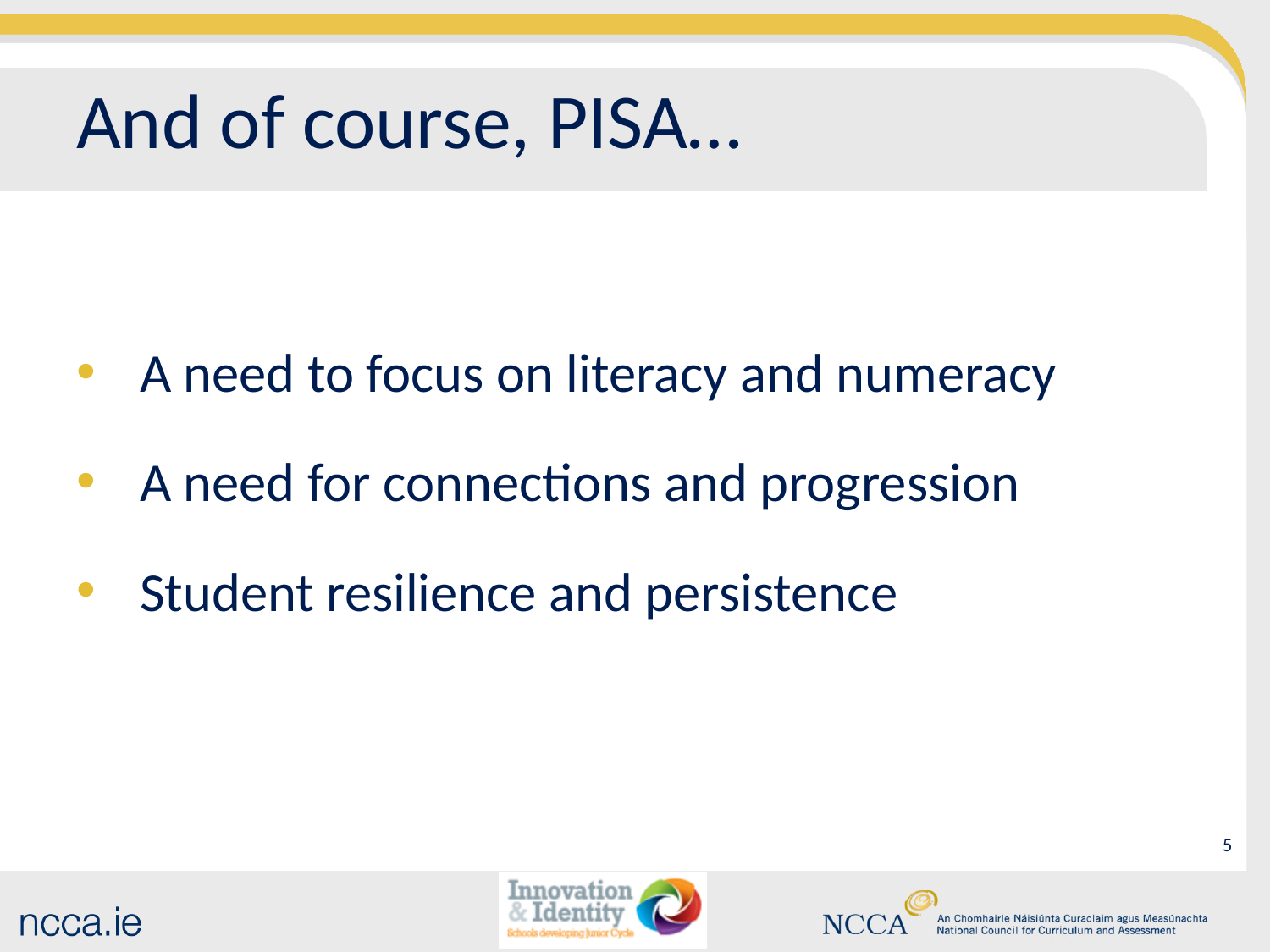

# And of course, PISA…

A need to focus on literacy and numeracy
A need for connections and progression
Student resilience and persistence

5